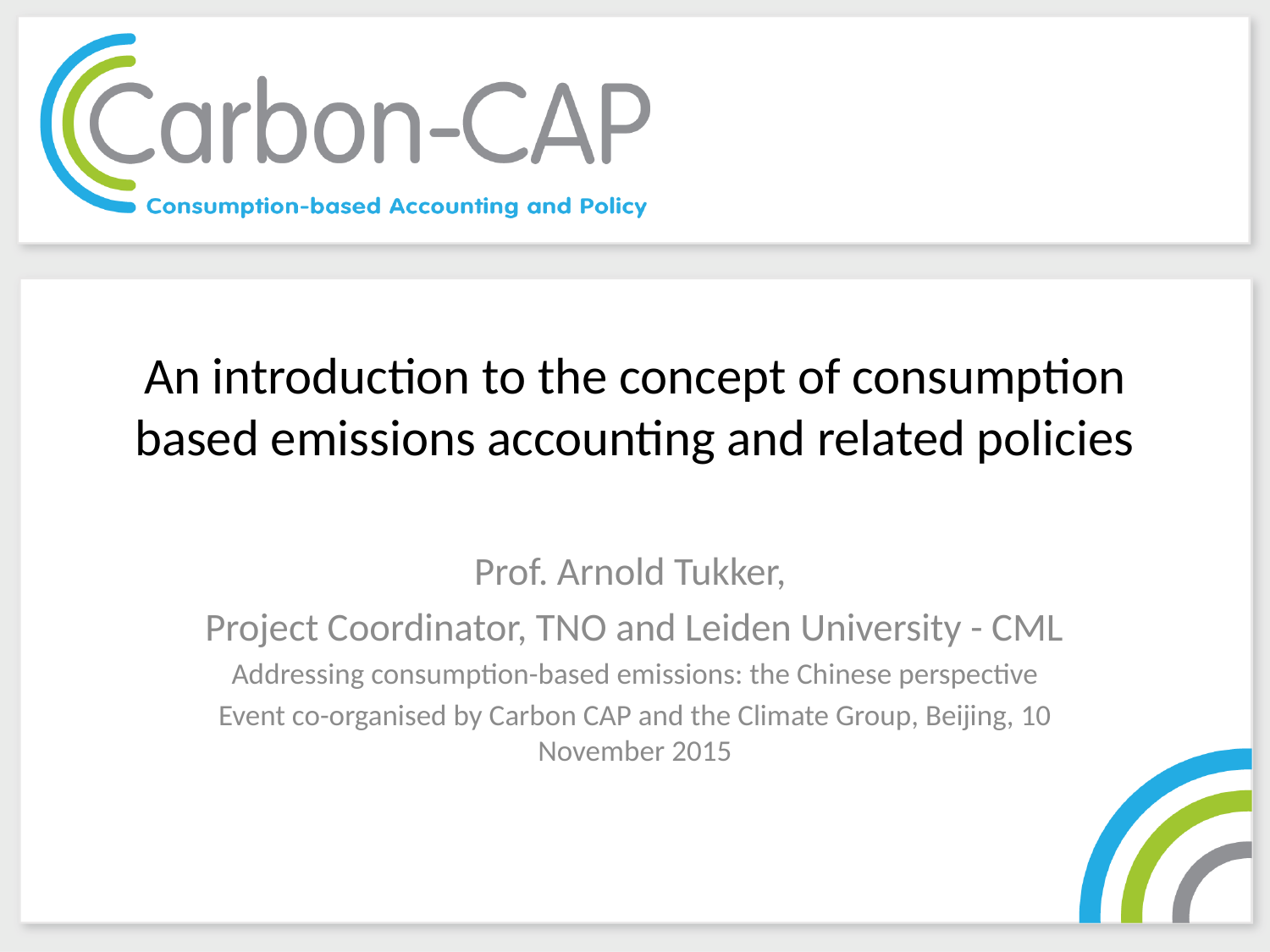

# An introduction to the concept of consumption based emissions accounting and related policies
Prof. Arnold Tukker,
Project Coordinator, TNO and Leiden University - CML
Addressing consumption-based emissions: the Chinese perspective
Event co-organised by Carbon CAP and the Climate Group, Beijing, 10 November 2015